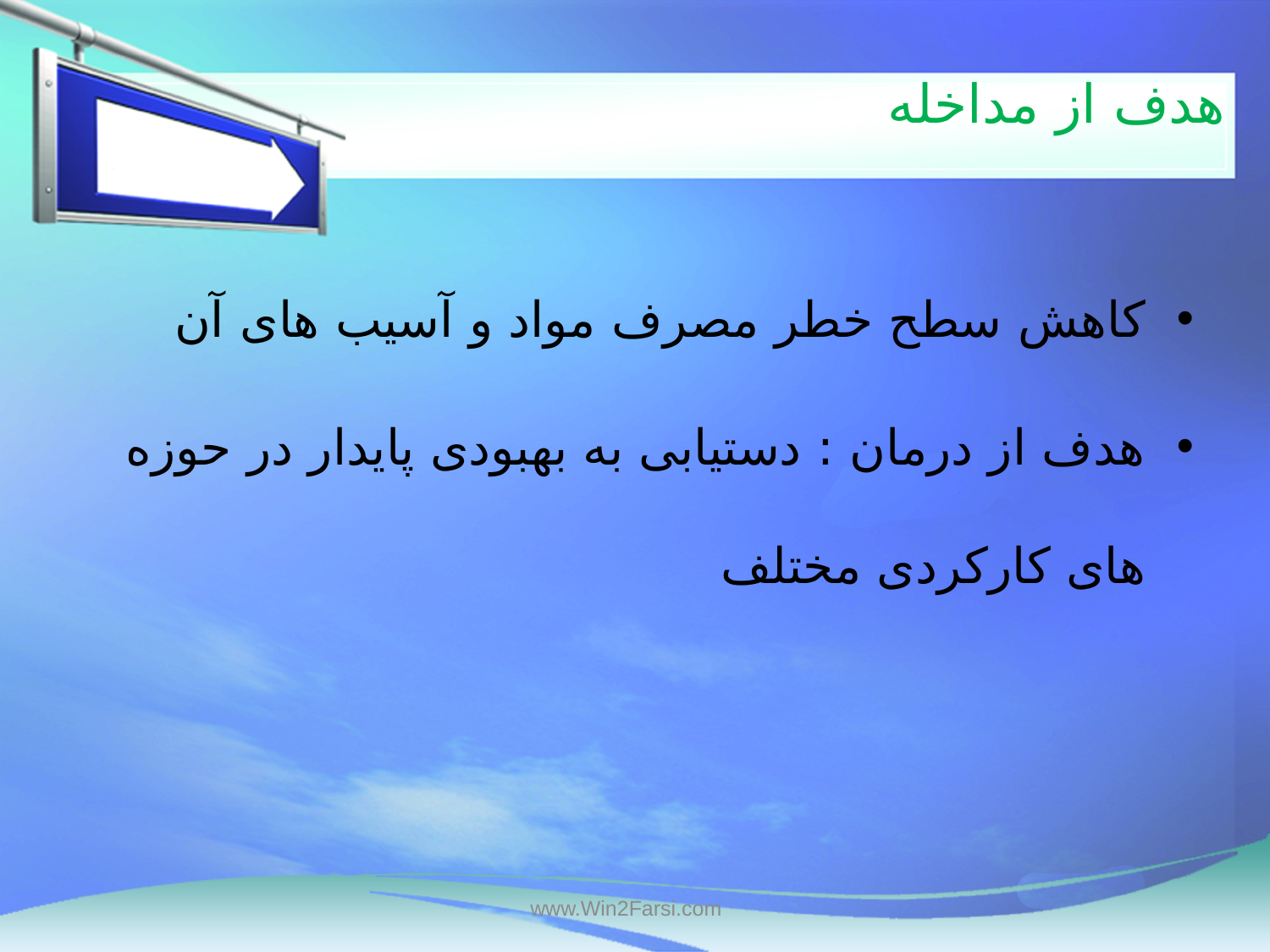

# هدف از مداخله
کاهش سطح خطر مصرف مواد و آسیب های آن
هدف از درمان : دستیابی به بهبودی پایدار در حوزه های کارکردی مختلف
www.Win2Farsi.com